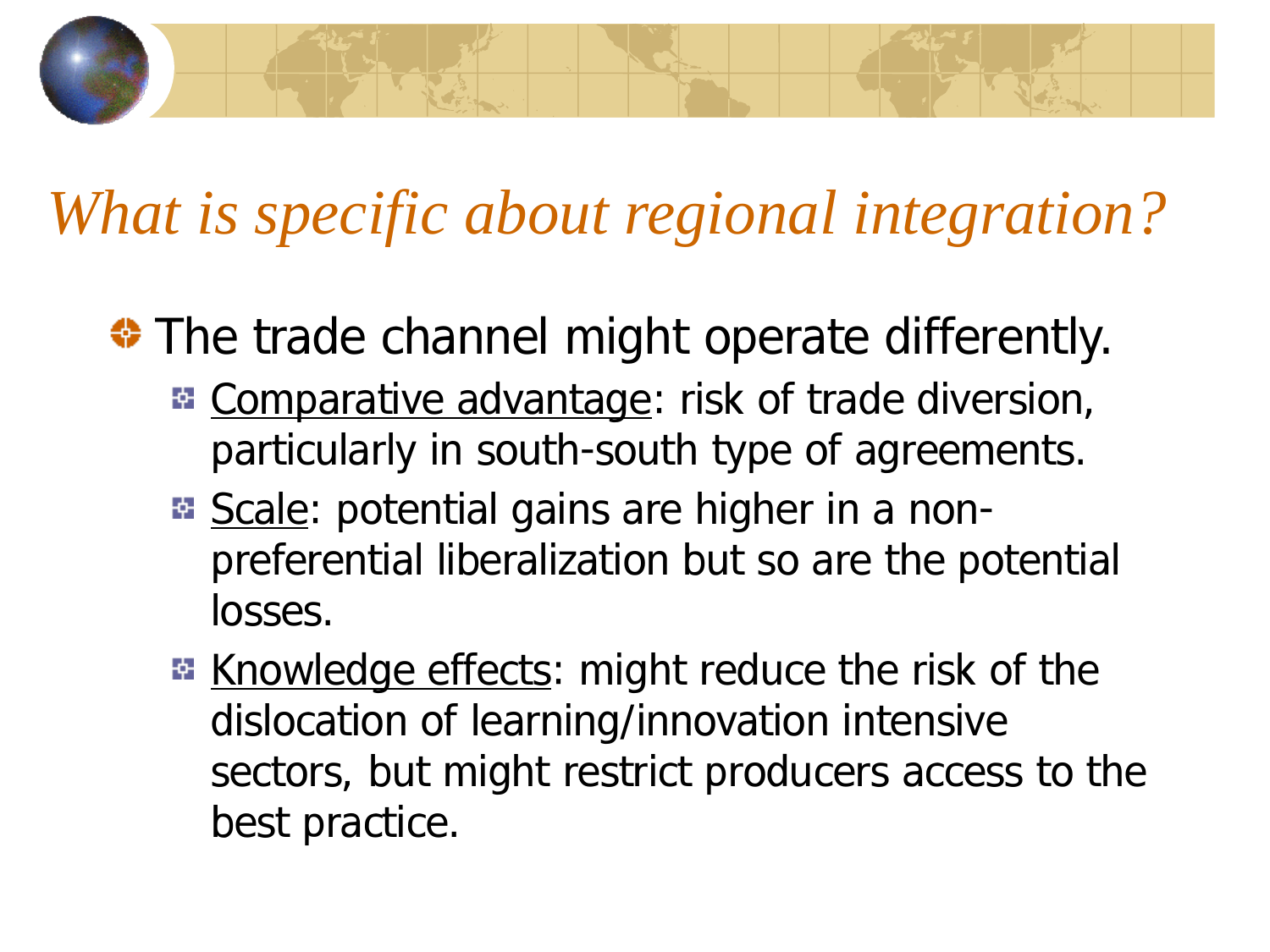

# What is specific about regional integration?
The trade channel might operate differently.
Comparative advantage: risk of trade diversion, particularly in south-south type of agreements.
Scale: potential gains are higher in a non-preferential liberalization but so are the potential losses.
Knowledge effects: might reduce the risk of the dislocation of learning/innovation intensive sectors, but might restrict producers access to the best practice.